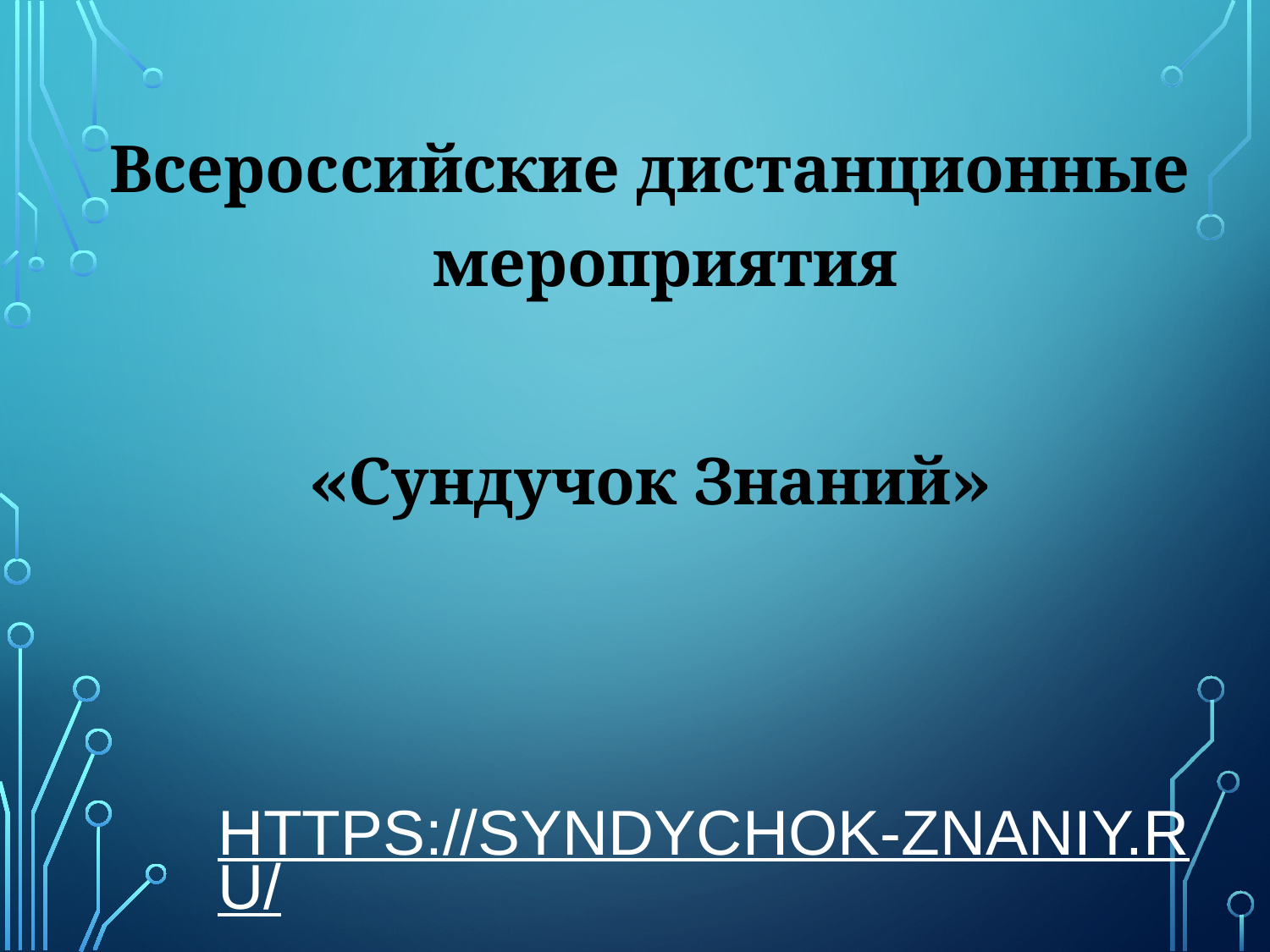

Всероссийские дистанционные мероприятия

«Сундучок Знаний»
# https://syndychok-znaniy.ru/